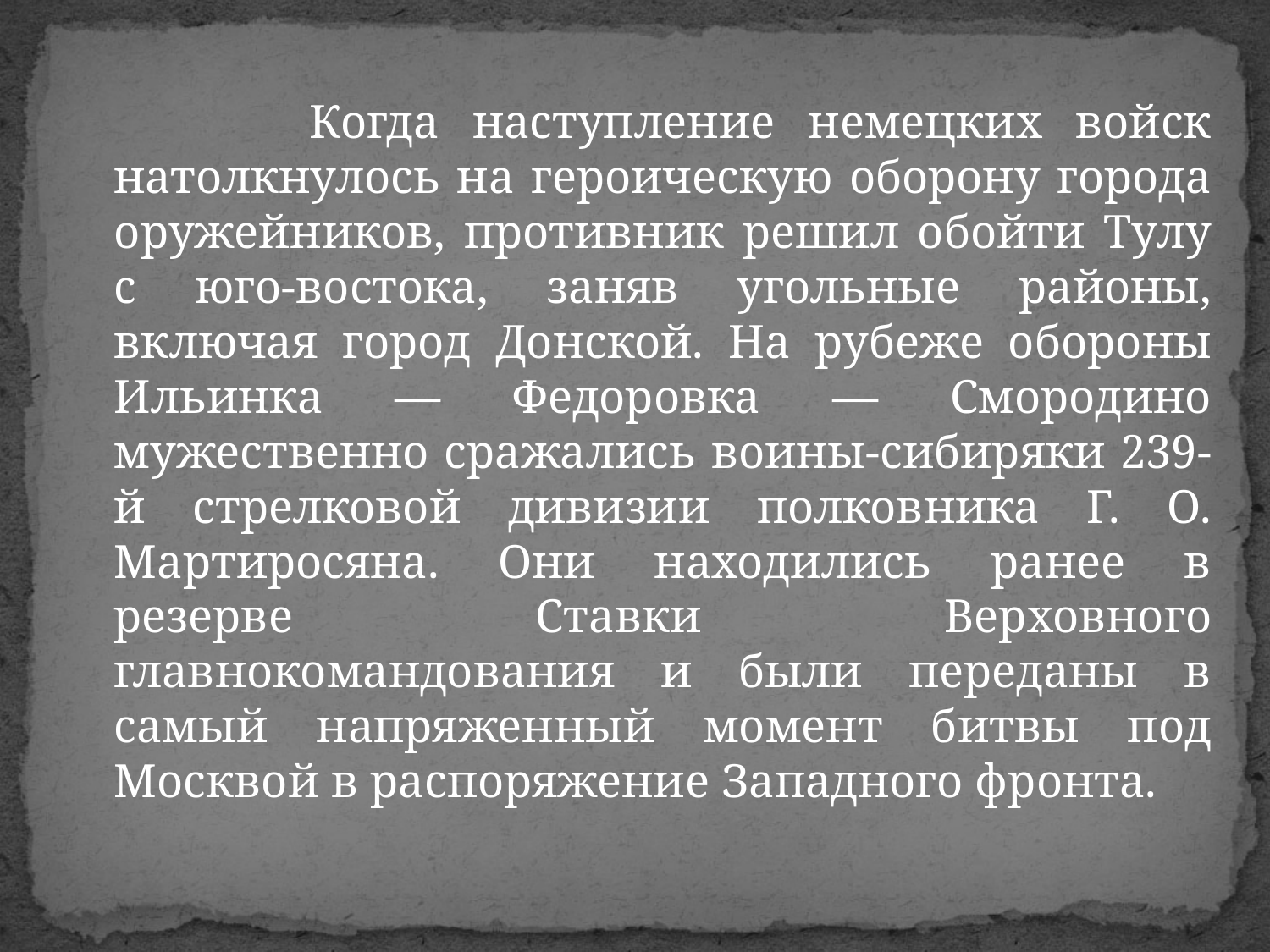

Когда наступление немецких войск натолкнулось на героическую оборону города оружейников, противник решил обойти Тулу с юго-востока, заняв угольные районы, включая город Донской. На рубеже обороны Ильинка — Федоровка — Смородино мужественно сражались воины-сибиряки 239-й стрелковой дивизии полковника Г. О. Мартиросяна. Они находились ранее в резерве Ставки Верховного главнокомандования и были переданы в самый напряженный момент битвы под Москвой в распоряжение Западного фронта.